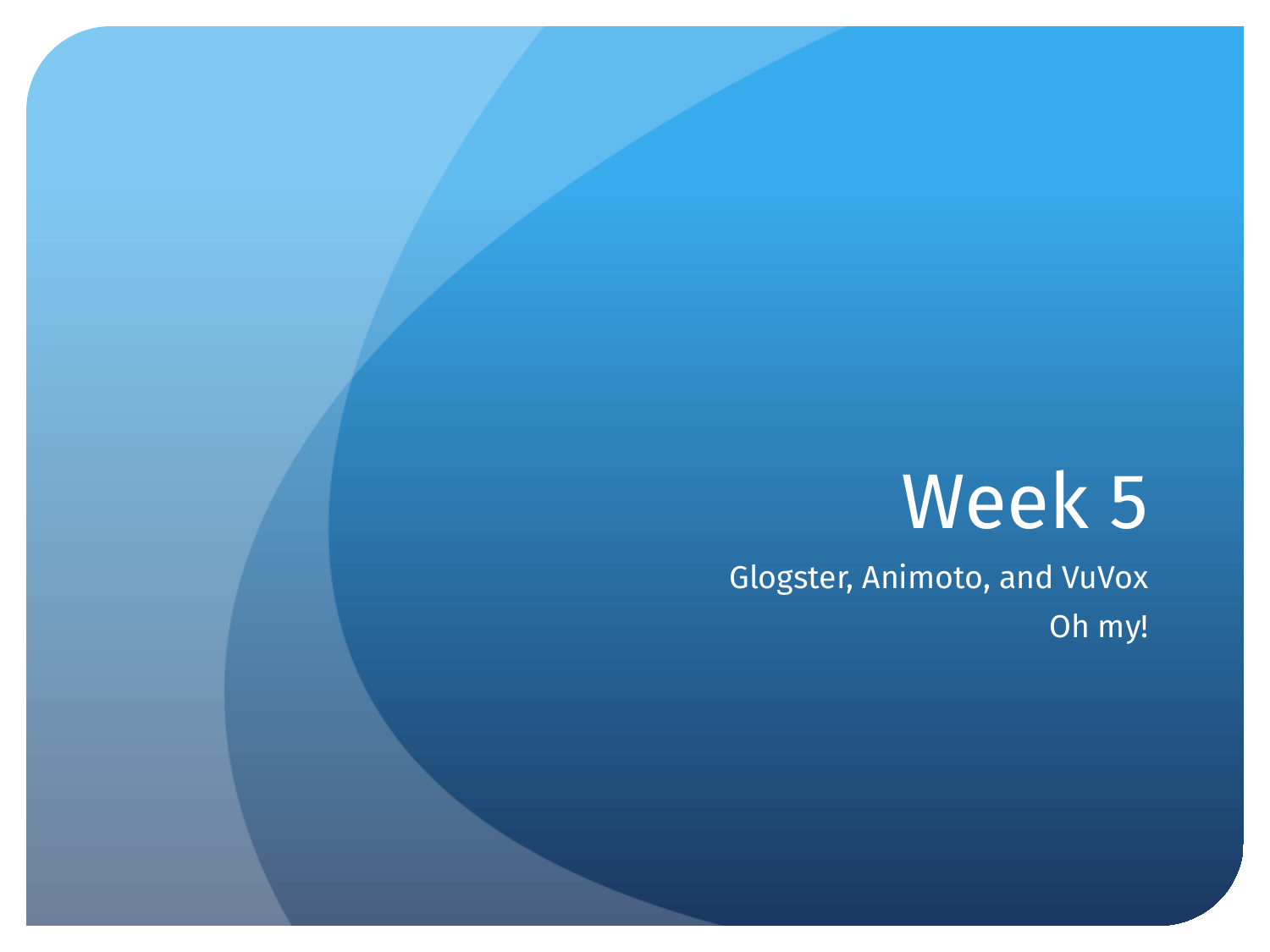

# Week 5
Glogster, Animoto, and VuVox
Oh my!